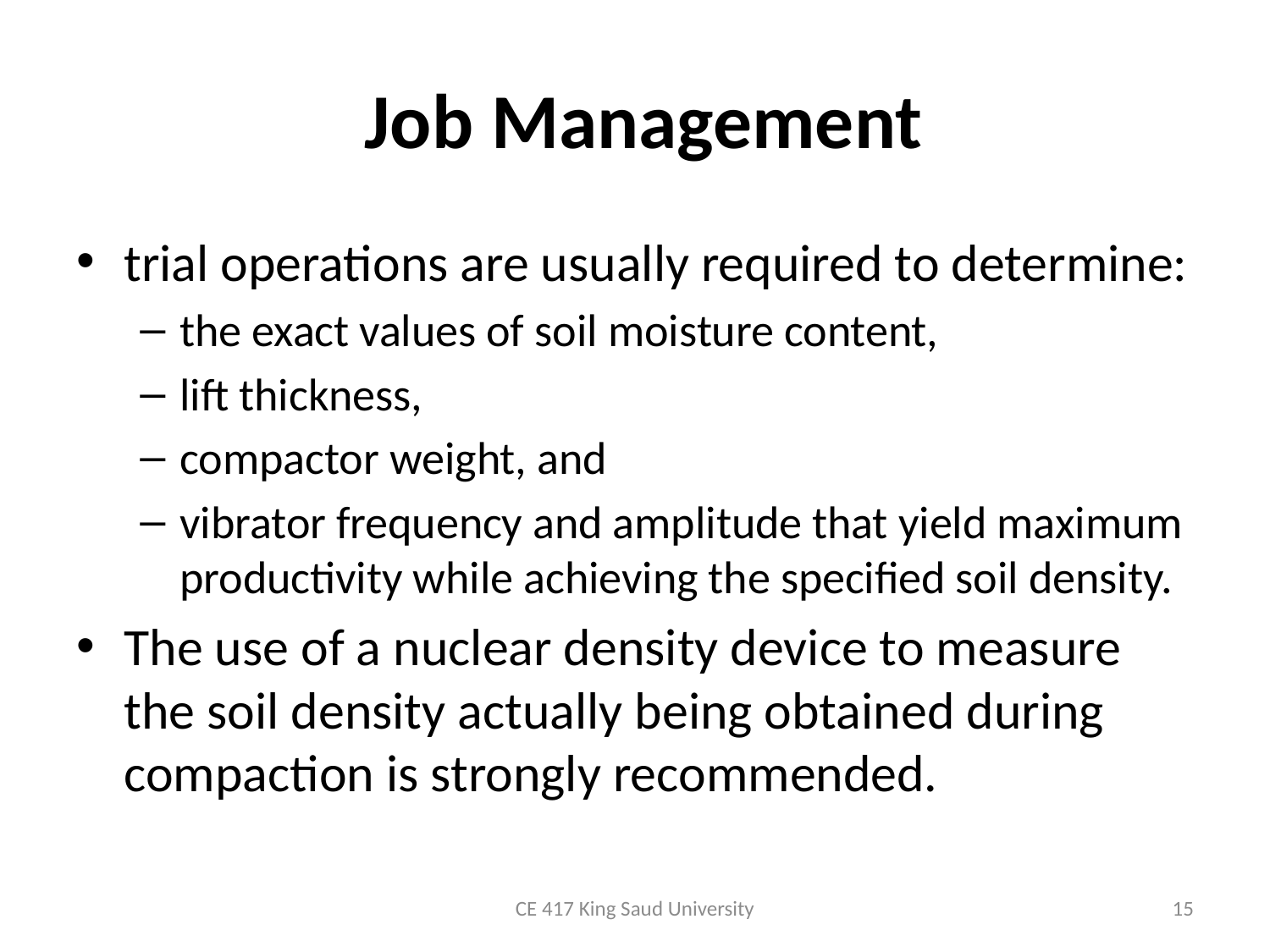

# Job Management
trial operations are usually required to determine:
the exact values of soil moisture content,
lift thickness,
compactor weight, and
vibrator frequency and amplitude that yield maximum productivity while achieving the specified soil density.
The use of a nuclear density device to measure the soil density actually being obtained during compaction is strongly recommended.
CE 417 King Saud University
15